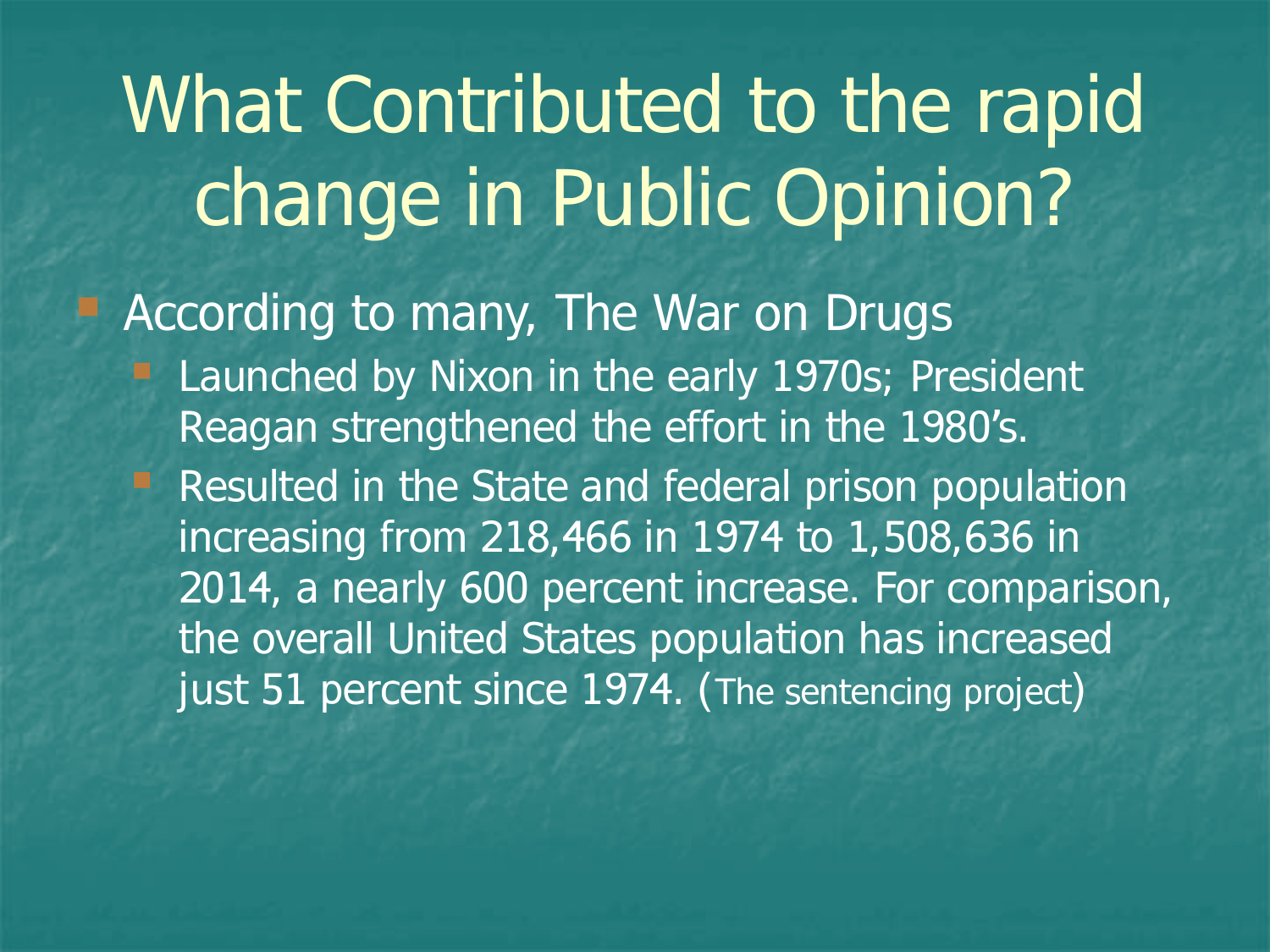

# What Contributed to the rapid change in Public Opinion?
According to many, The War on Drugs
Launched by Nixon in the early 1970s; President Reagan strengthened the effort in the 1980’s.
Resulted in the State and federal prison population increasing from 218,466 in 1974 to 1,508,636 in 2014, a nearly 600 percent increase. For comparison, the overall United States population has increased just 51 percent since 1974. (The sentencing project)